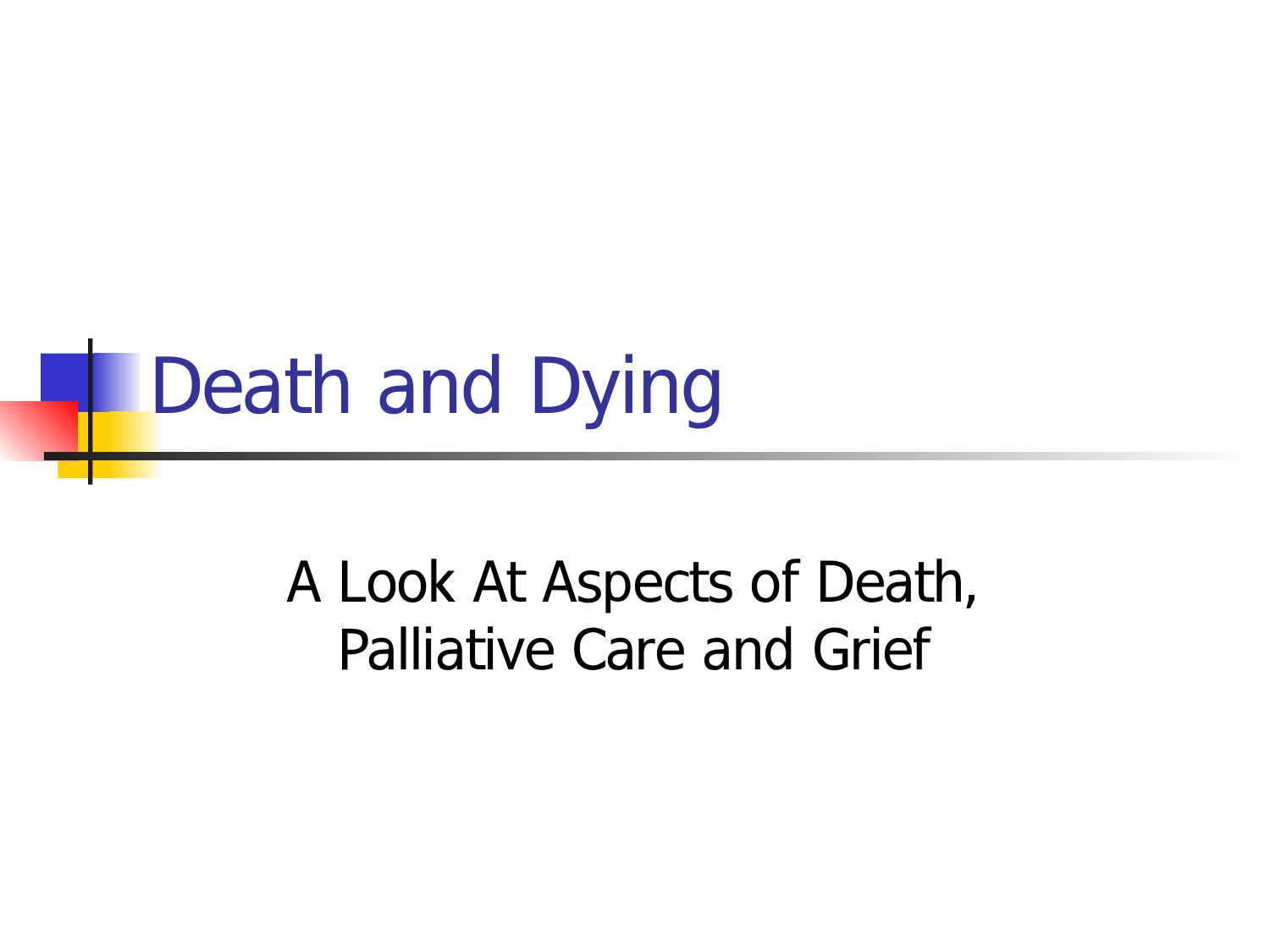

# Death and Dying
A Look At Aspects of Death, Palliative Care and Grief